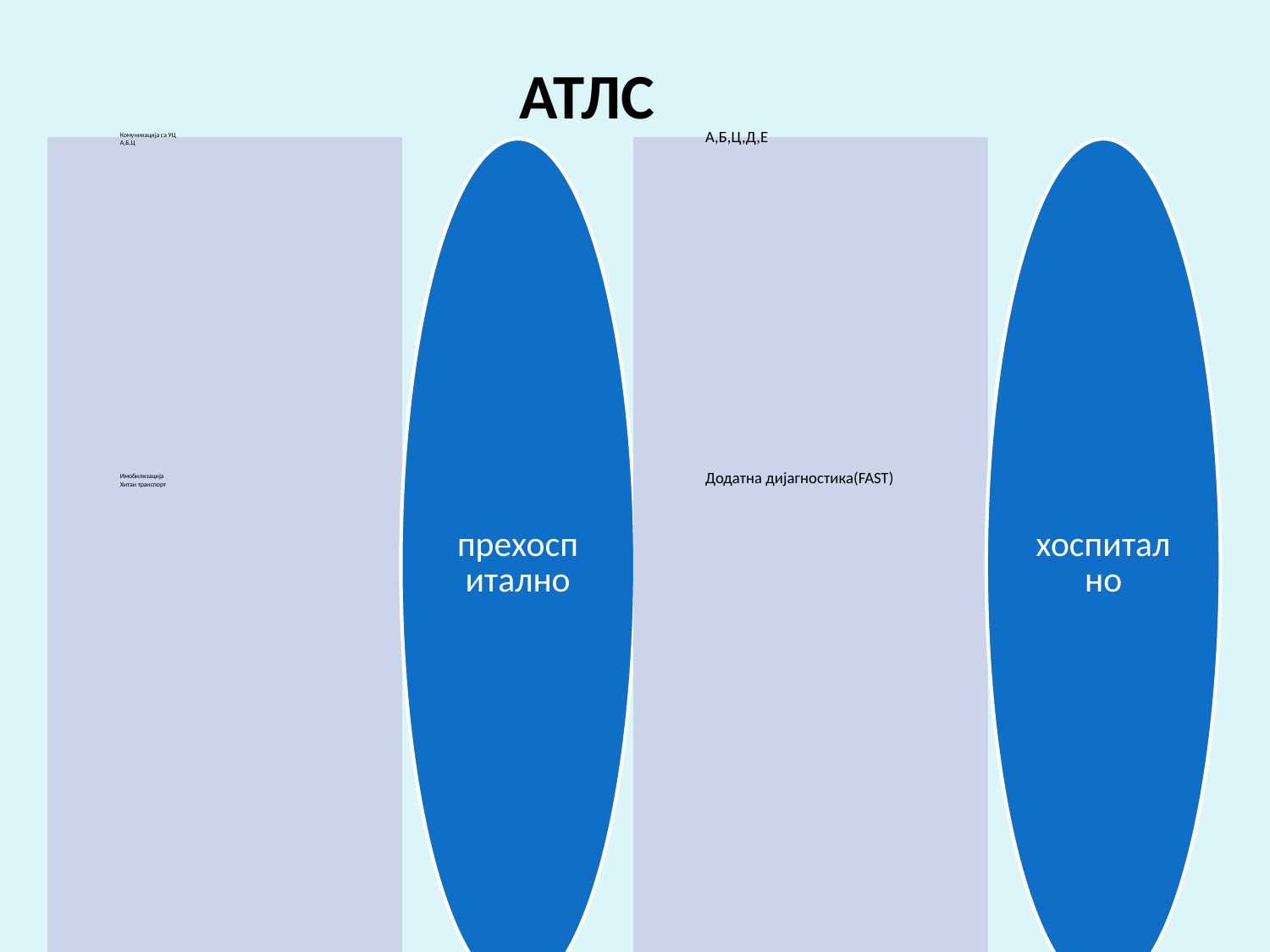

АТЛС
прехоспитално
Комуникација са УЦ
А,Б,Ц
Имобилизација
Хитан транспорт
хоспитално
А,Б,Ц,Д,Е
Додатна дијагностика(FAST)